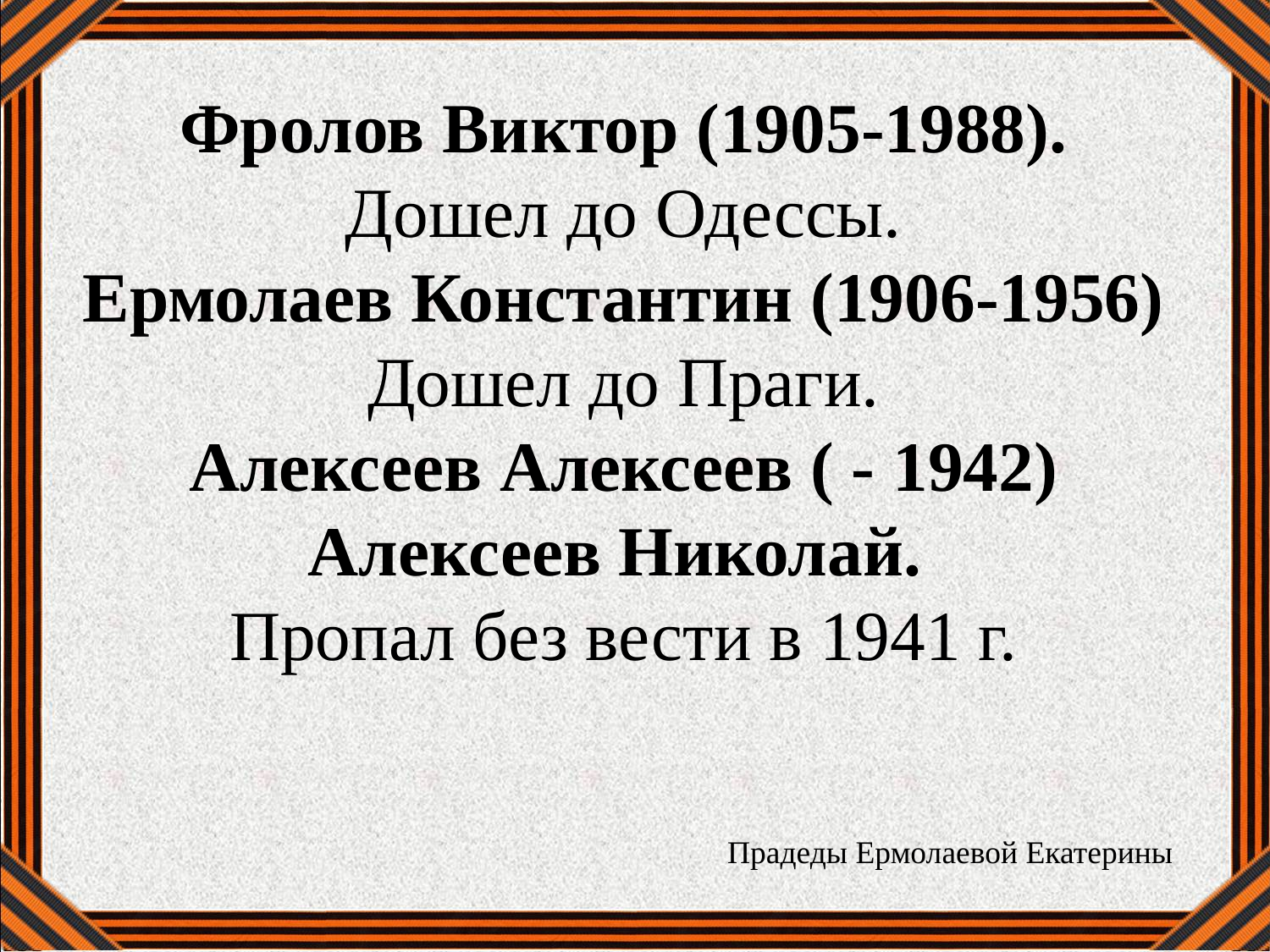

Фролов Виктор (1905-1988).
Дошел до Одессы.
Ермолаев Константин (1906-1956)
Дошел до Праги.
Алексеев Алексеев ( - 1942)
Алексеев Николай.
Пропал без вести в 1941 г.
Прадеды Ермолаевой Екатерины